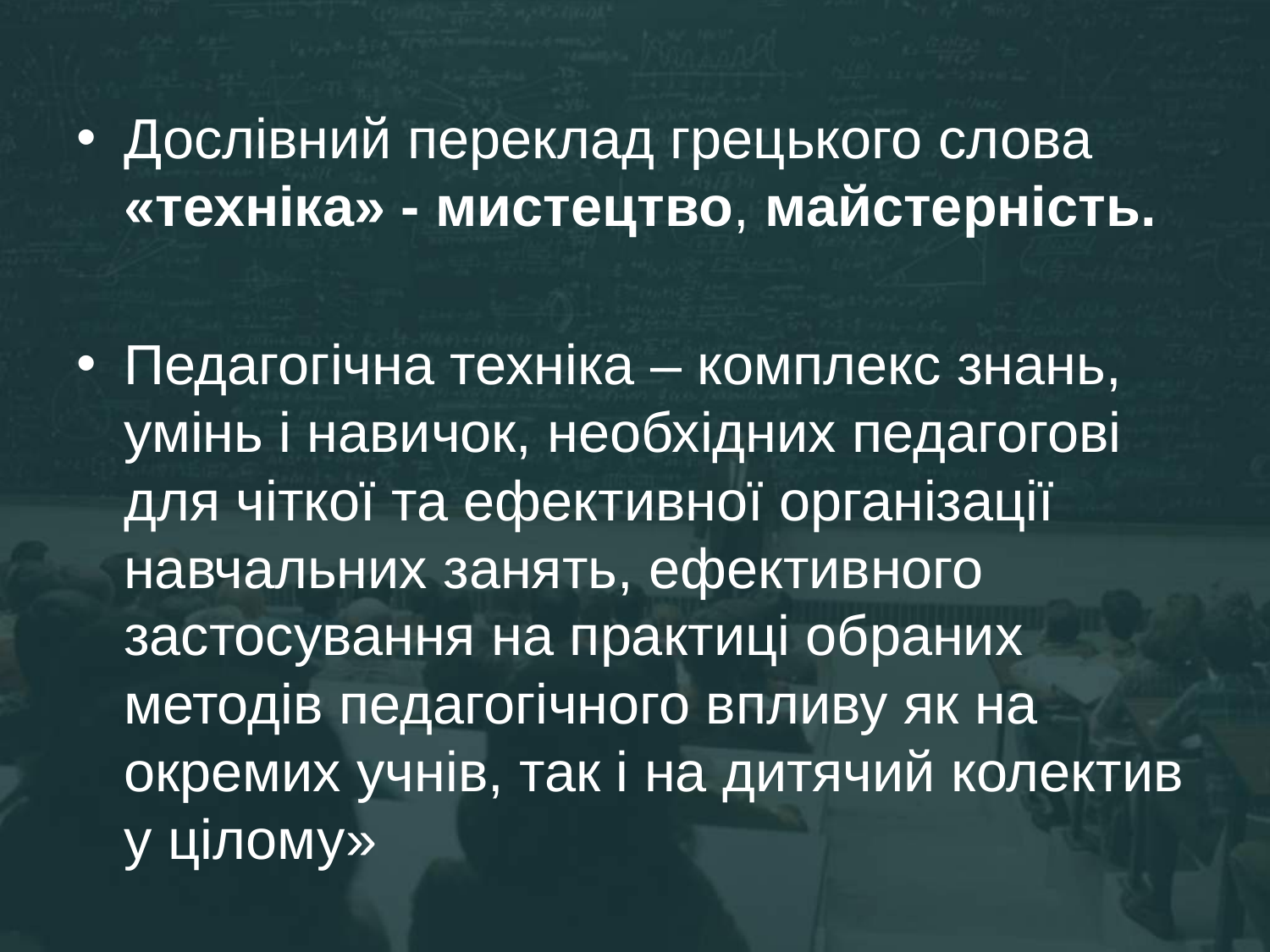

Дослівний переклад грецького слова «техніка» - мистецтво, майстерність.

Педагогічна техніка – комплекс знань, умінь і навичок, необхідних педагогові для чіткої та ефективної організації навчальних занять, ефективного застосування на практиці обраних методів педагогічного впливу як на окремих учнів, так і на дитячий колектив у цілому»